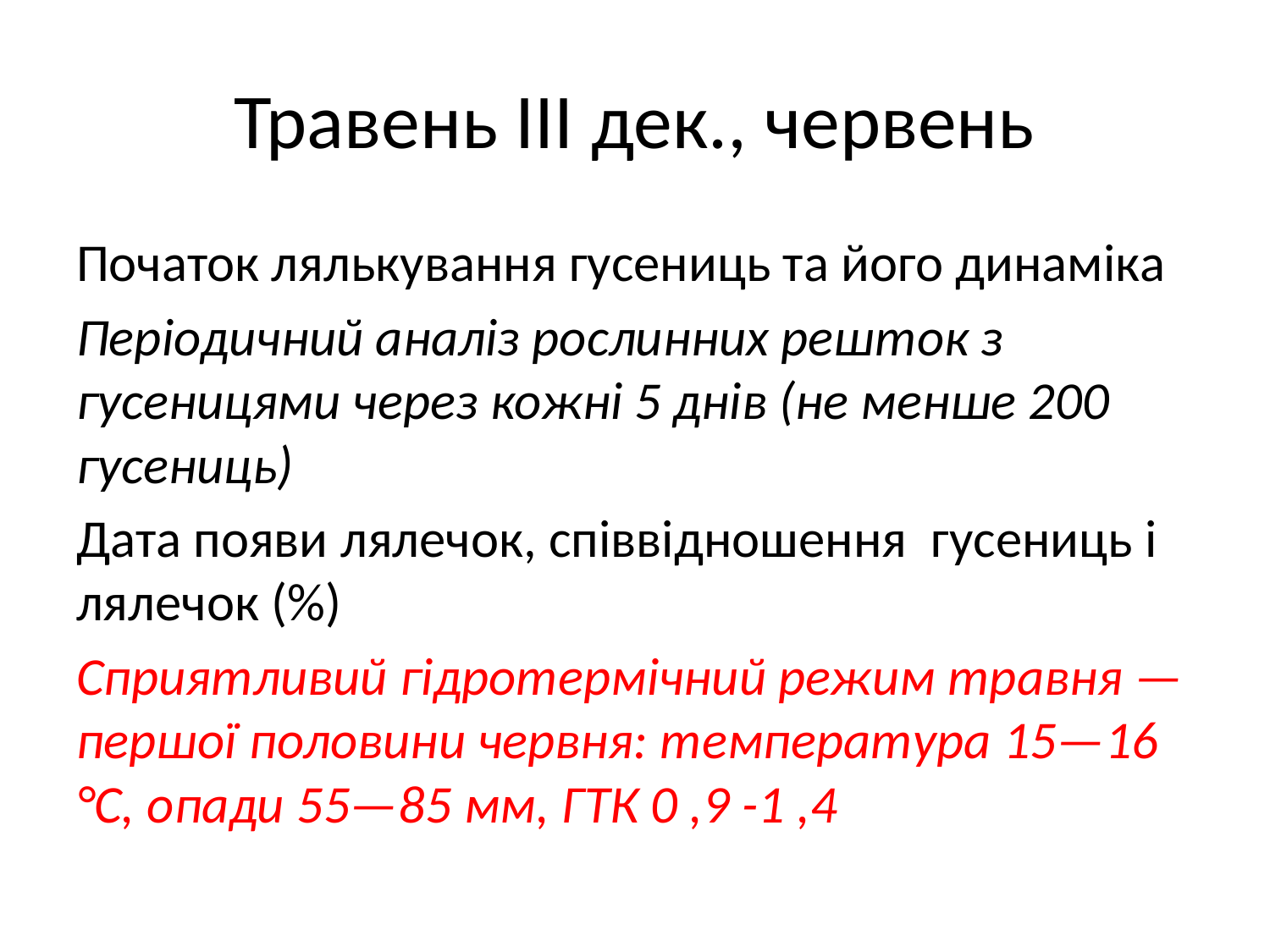

# Травень ІІІ дек., червень
Початок лялькування гусениць та його динаміка
Періодичний аналіз рослинних решток з гусеницями через кожні 5 днів (не менше 200 гусениць)
Дата появи лялечок, співвідношення  гусениць і лялечок (%)
Сприятливий гідротермічний режим травня — першої половини червня: температура 15—16 °С, опади 55—85 мм, ГТК 0 ,9 -1 ,4